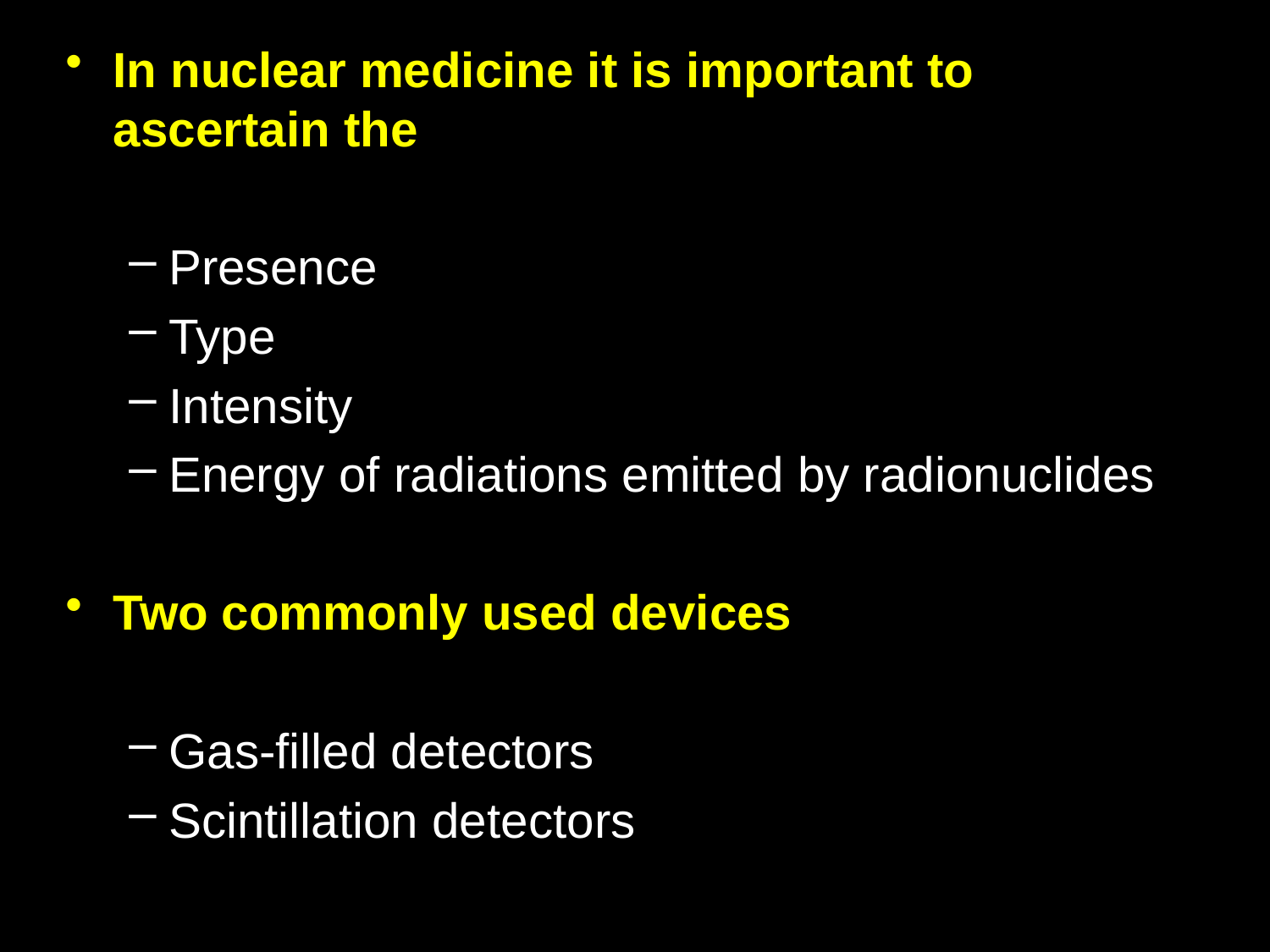

In nuclear medicine it is important to ascertain the

Presence
Type
Intensity
Energy of radiations emitted by radionuclides

Two commonly used devices

Gas-filled detectors
Scintillation detectors